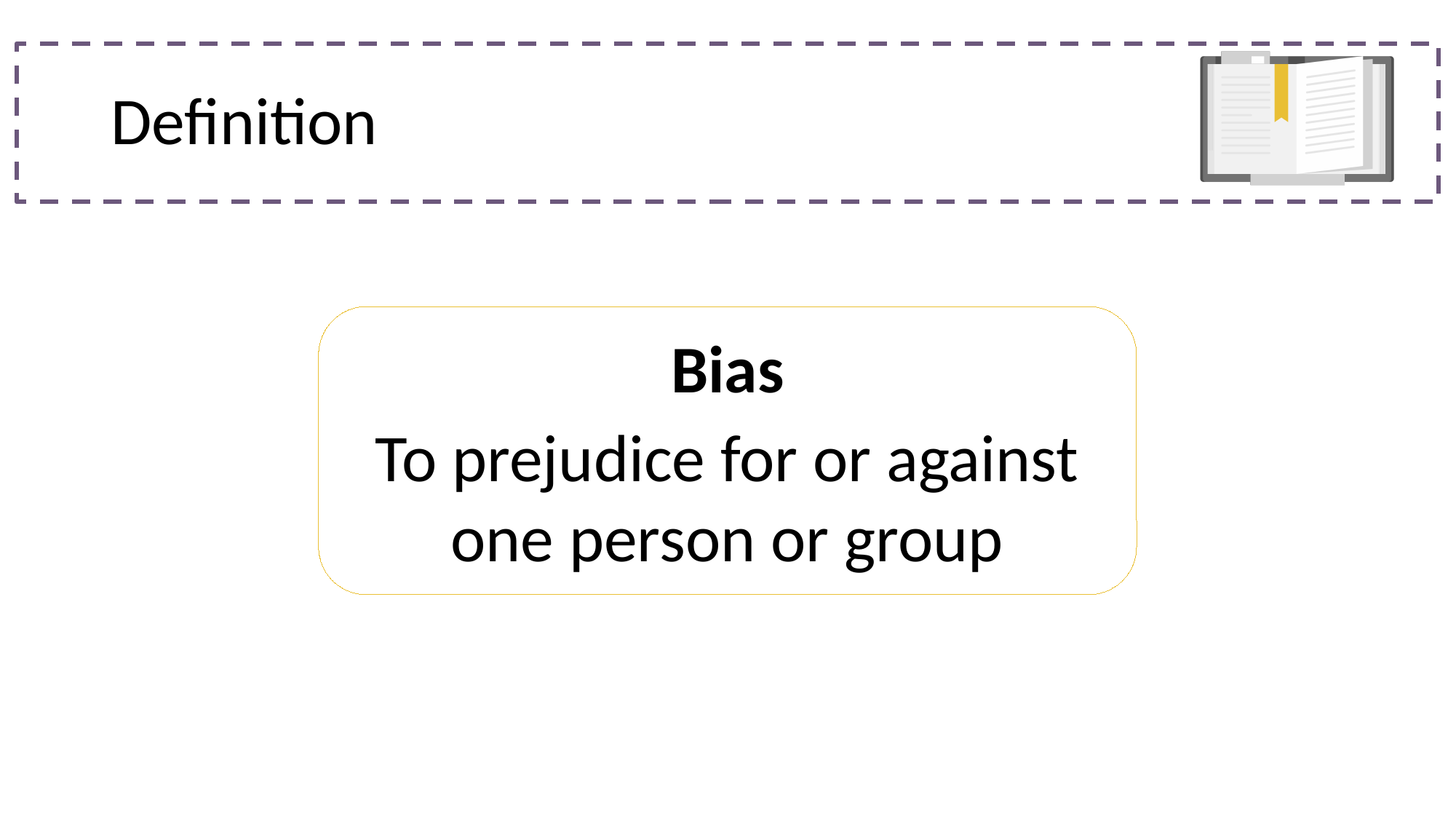

# Definition
Bias
To prejudice for or against one person or group